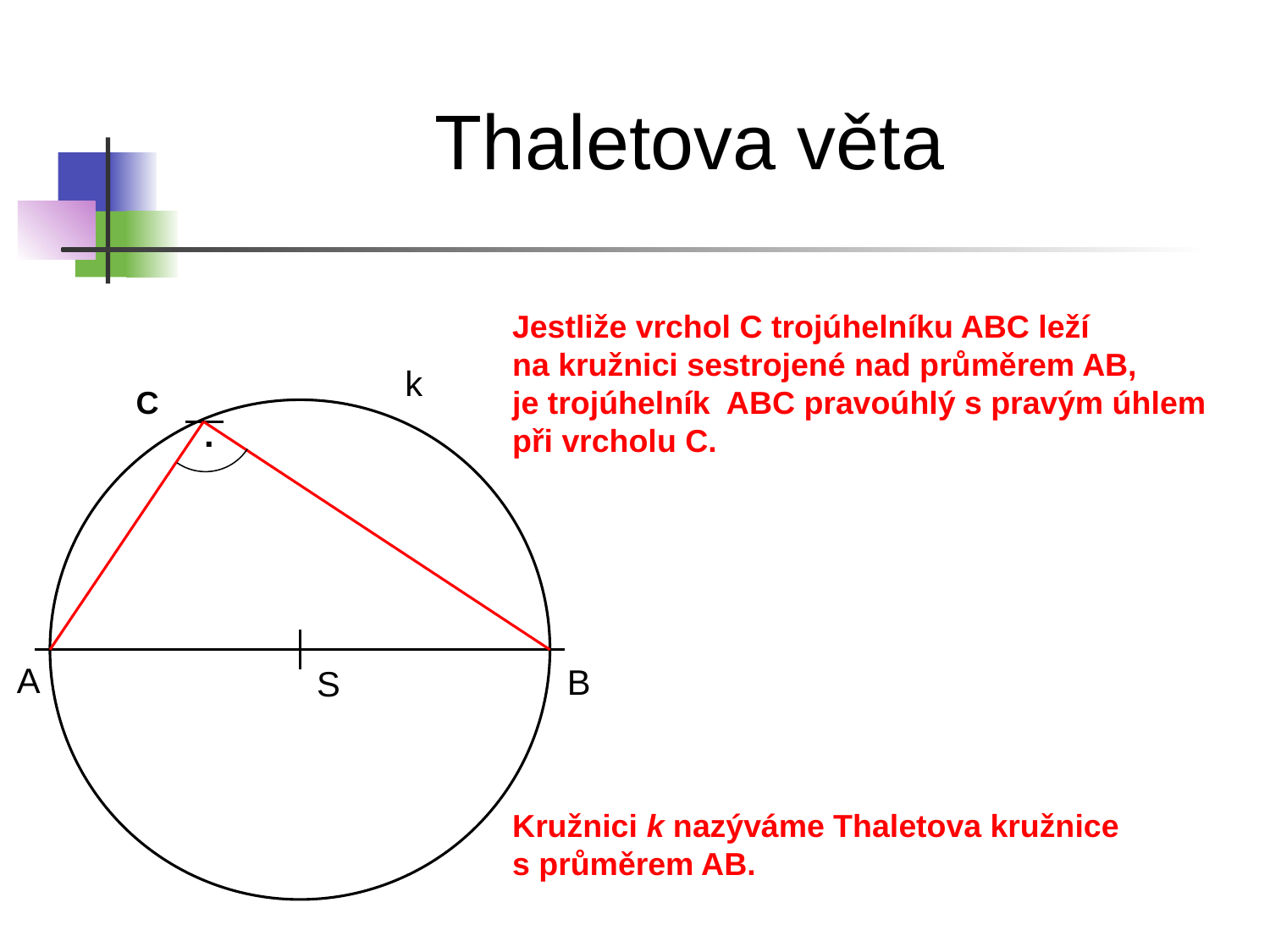

Thaletova věta
Jestliže vrchol C trojúhelníku ABC leží
na kružnici sestrojené nad průměrem AB,
je trojúhelník  ABC pravoúhlý s pravým úhlem při vrcholu C.
k

C

.
A
B
S
Kružnici k nazýváme Thaletova kružnice
s průměrem AB.